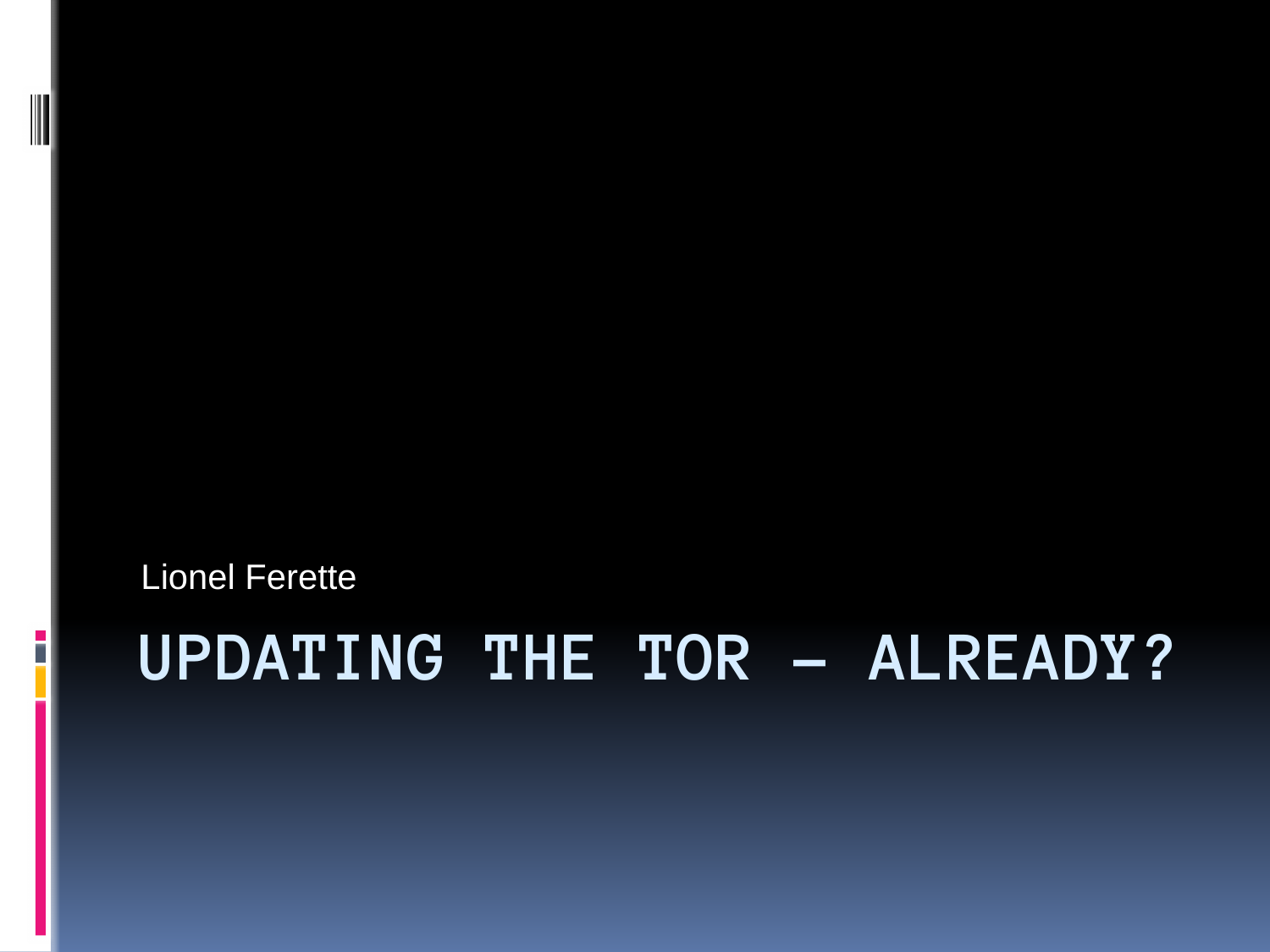

Lionel Ferette
# Updating the Tor – Already?